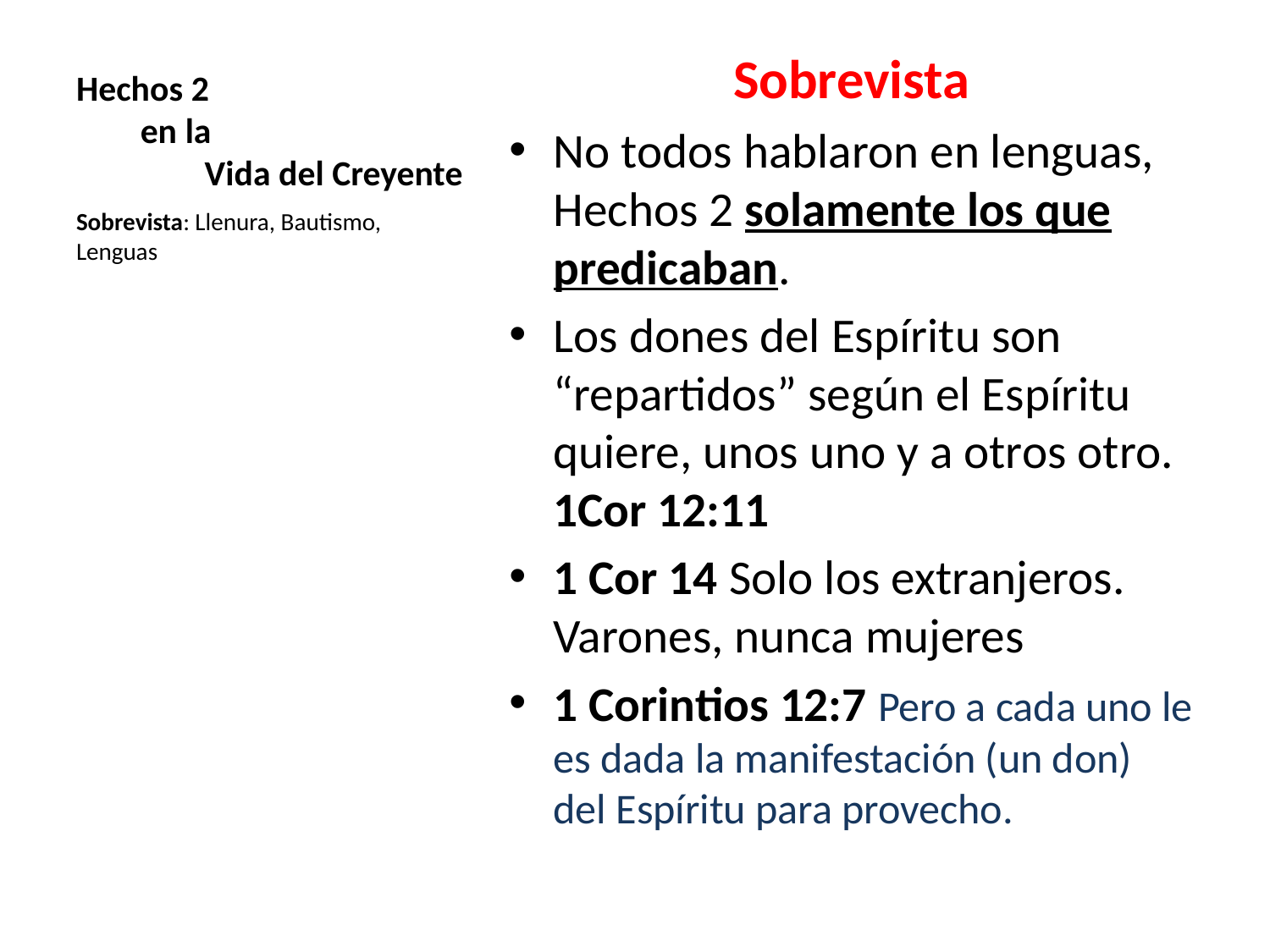

# Hechos 2 en la Vida del Creyente
Sobrevista
No todos hablaron en lenguas, Hechos 2 solamente los que predicaban.
Los dones del Espíritu son “repartidos” según el Espíritu quiere, unos uno y a otros otro. 1Cor 12:11
1 Cor 14 Solo los extranjeros. Varones, nunca mujeres
1 Corintios 12:7 Pero a cada uno le es dada la manifestación (un don) del Espíritu para provecho.

Sobrevista: Llenura, Bautismo,  Lenguas